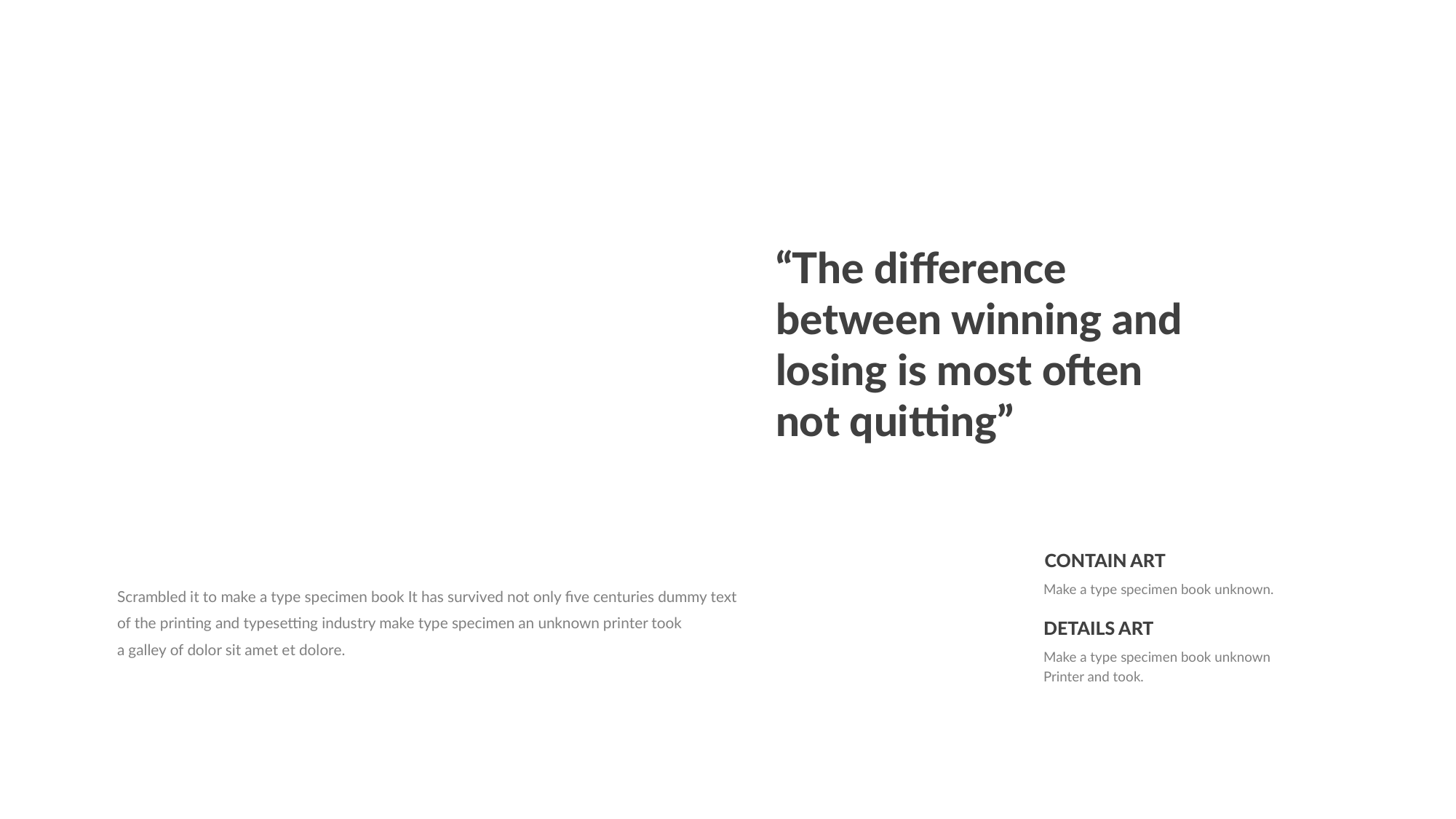

“The difference between winning and losing is most often not quitting”
CONTAIN ART

Make a type specimen book unknown.
Scrambled it to make a type specimen book It has survived not only five centuries dummy text of the printing and typesetting industry make type specimen an unknown printer took
a galley of dolor sit amet et dolore.
DETAILS ART

Make a type specimen book unknown
Printer and took.